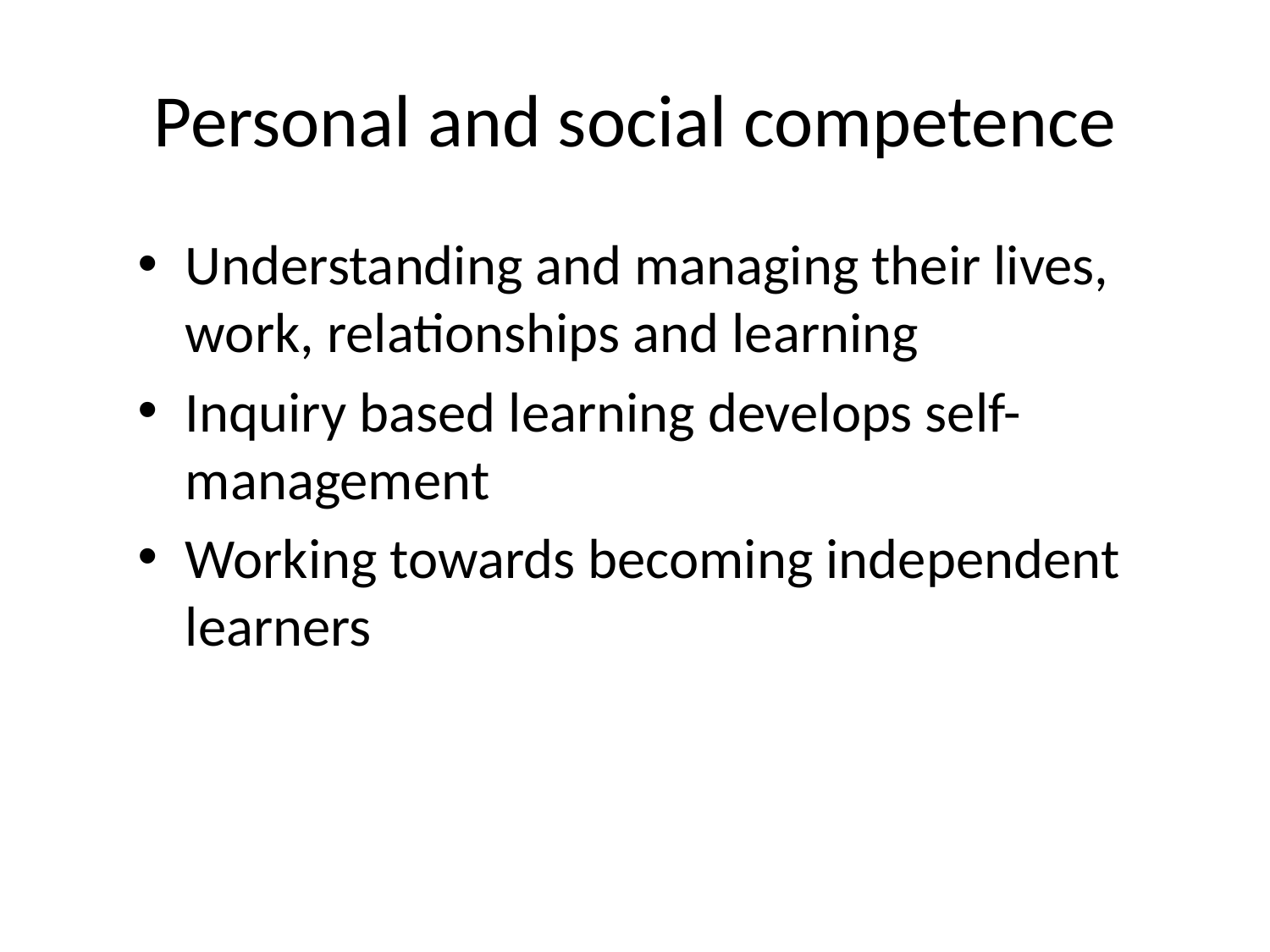

# Personal and social competence
Understanding and managing their lives, work, relationships and learning
Inquiry based learning develops self-management
Working towards becoming independent learners